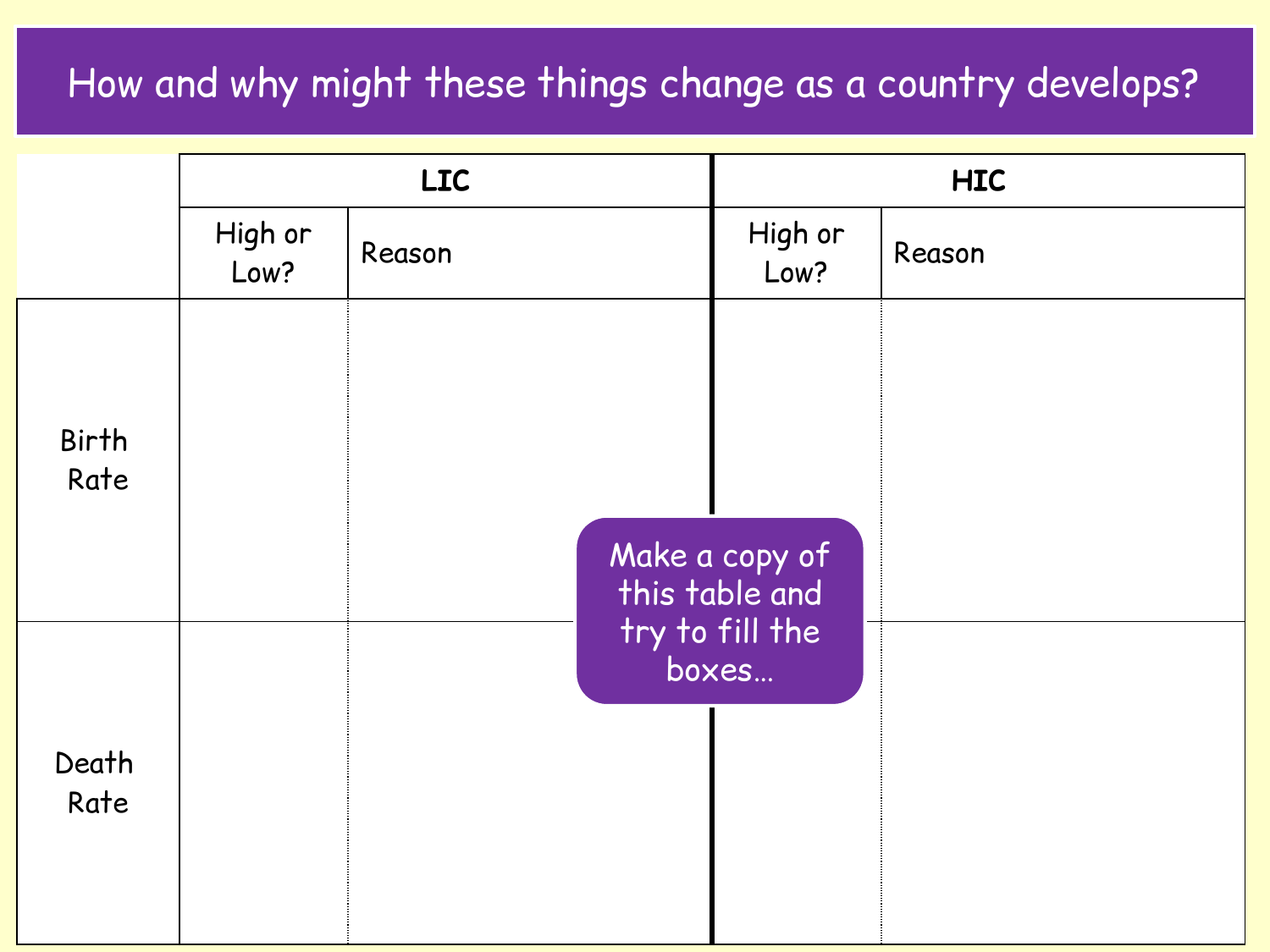

# How and why might these things change as a country develops?
|  | LIC |  | HIC |  |
| --- | --- | --- | --- | --- |
|  | High or Low? | Reason | High or Low? | Reason |
| Birth Rate |  |  |  |  |
| Death Rate |  |  |  |  |
Make a copy of this table and try to fill the boxes…